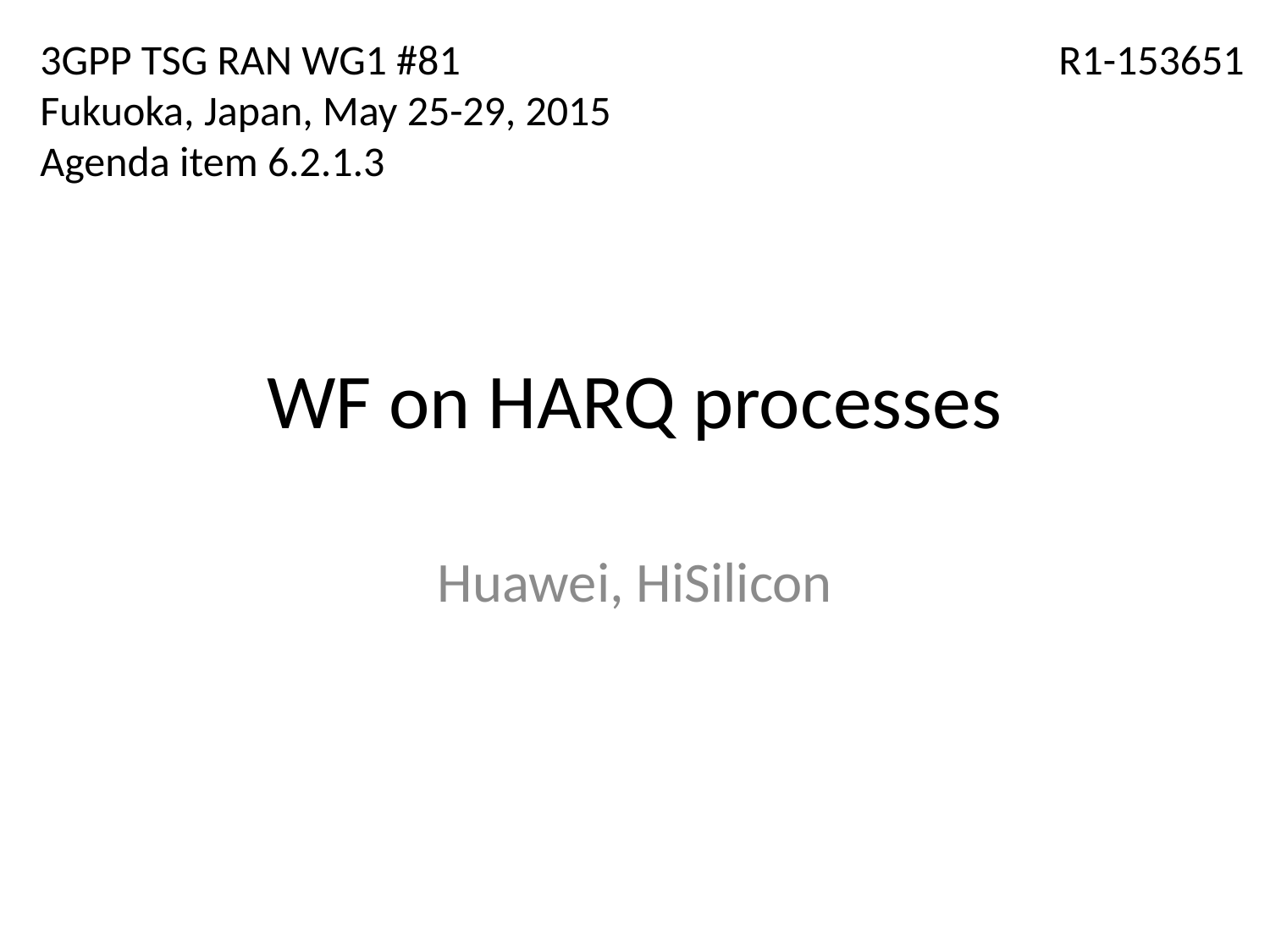

3GPP TSG RAN WG1 #81
Fukuoka, Japan, May 25-29, 2015
Agenda item 6.2.1.3
R1-153651
# WF on HARQ processes
Huawei, HiSilicon